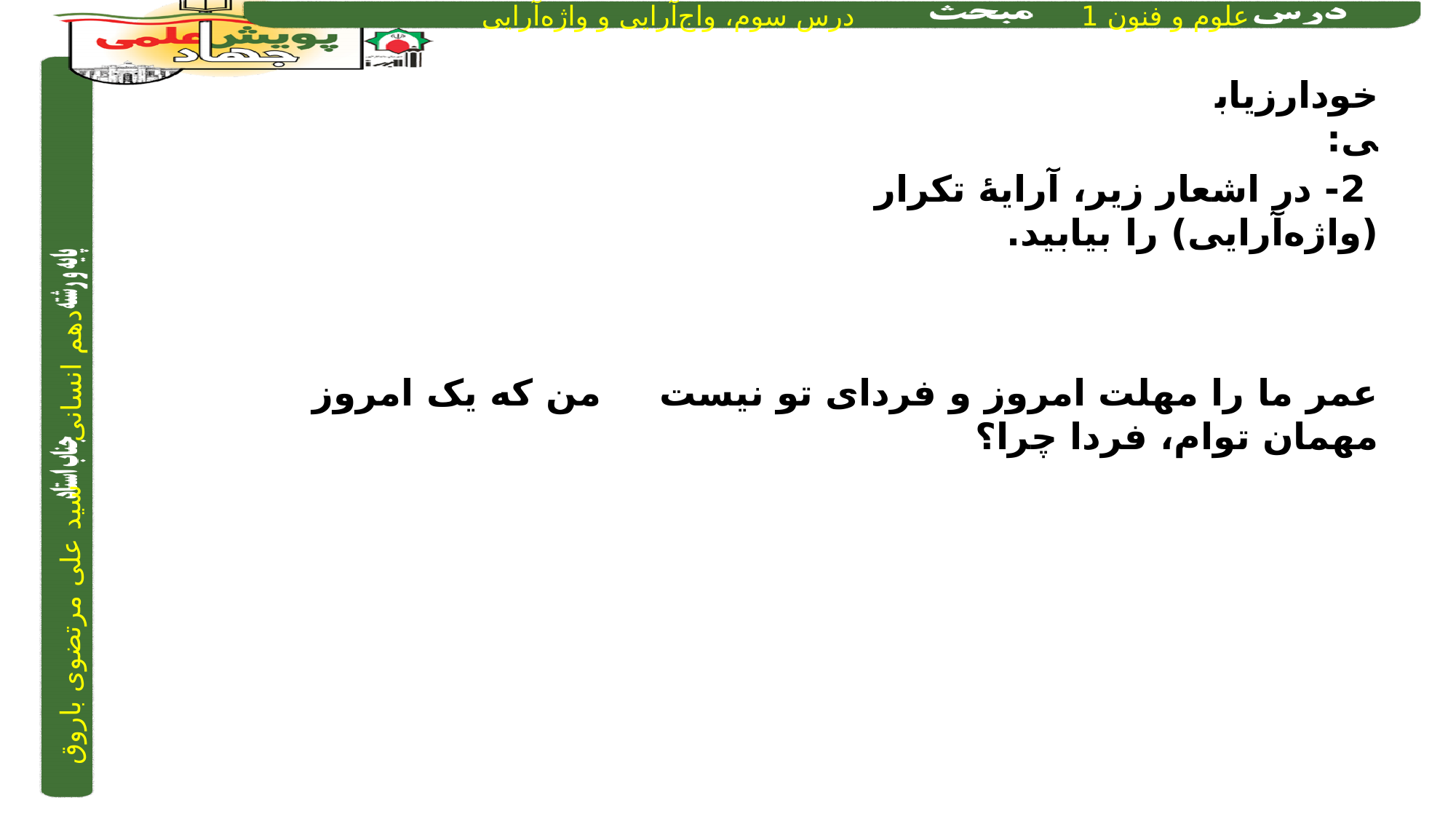

خودارزیابی:
 2- در اشعار زیر، آرایۀ تکرار (واژه‌آرایی) را بیابید.
عمر ما را مهلت امروز و فردای تو نیست		 من که یک امروز مهمان توام، فردا چرا؟